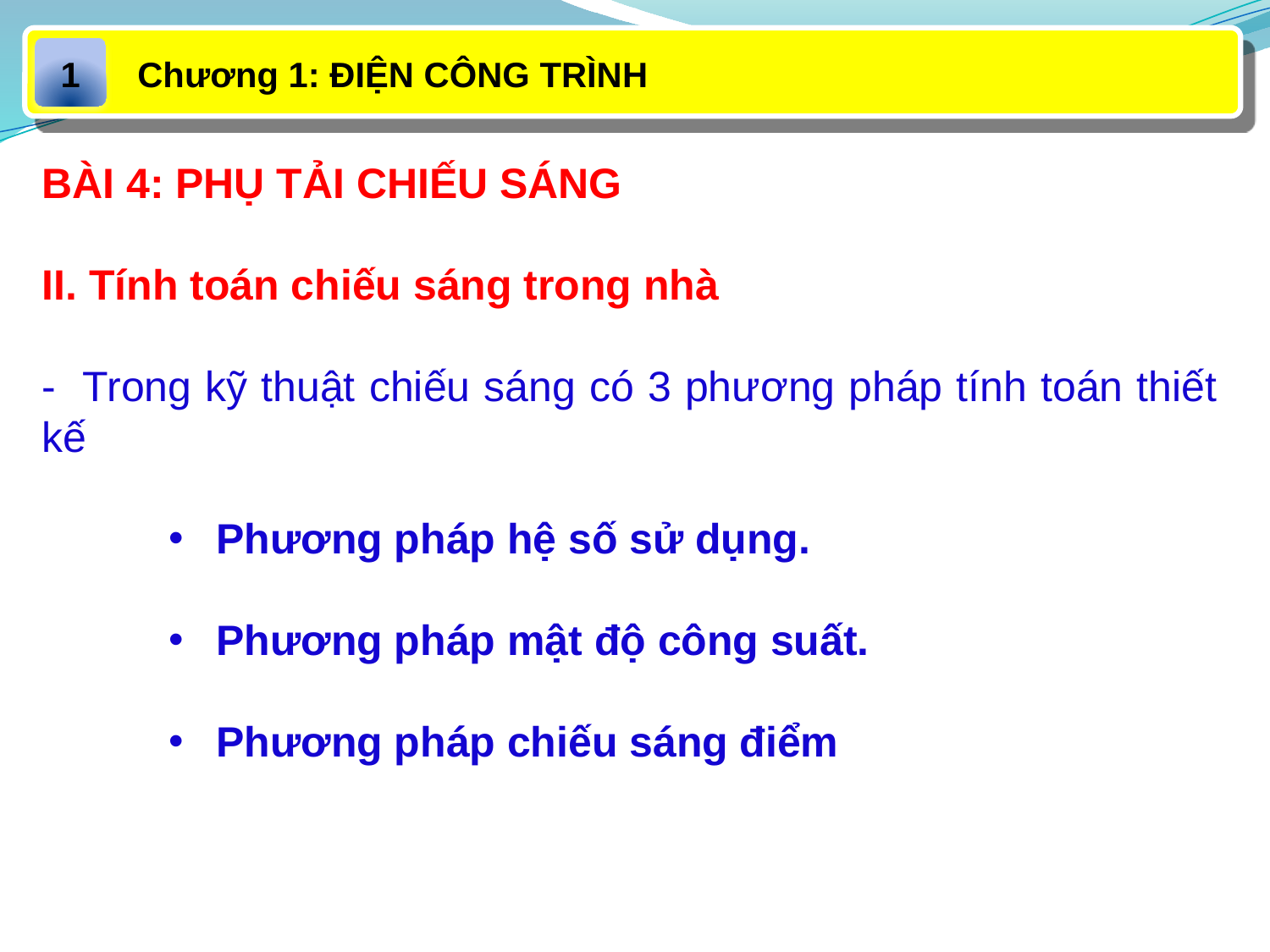

Chương 1: ĐIỆN CÔNG TRÌNH
1

BÀI 4: PHỤ TẢI CHIẾU SÁNG

II. Tính toán chiếu sáng trong nhà

-  Trong kỹ thuật chiếu sáng có 3 phương pháp tính toán thiết kế

Phương pháp hệ số sử dụng.

Phương pháp mật độ công suất.

Phương pháp chiếu sáng điểm